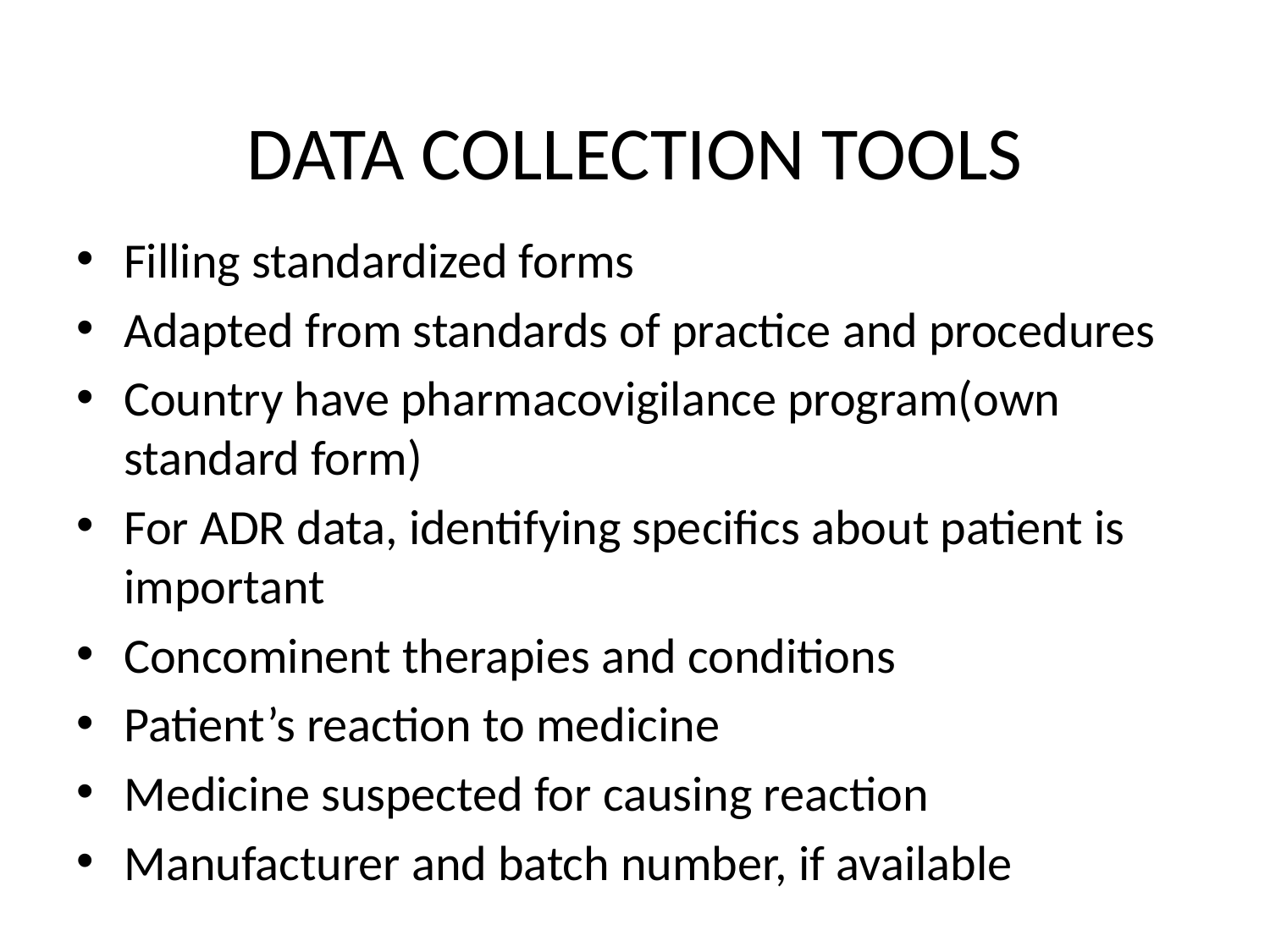

# DATA COLLECTION TOOLS
Filling standardized forms
Adapted from standards of practice and procedures
Country have pharmacovigilance program(own standard form)
For ADR data, identifying specifics about patient is important
Concominent therapies and conditions
Patient’s reaction to medicine
Medicine suspected for causing reaction
Manufacturer and batch number, if available